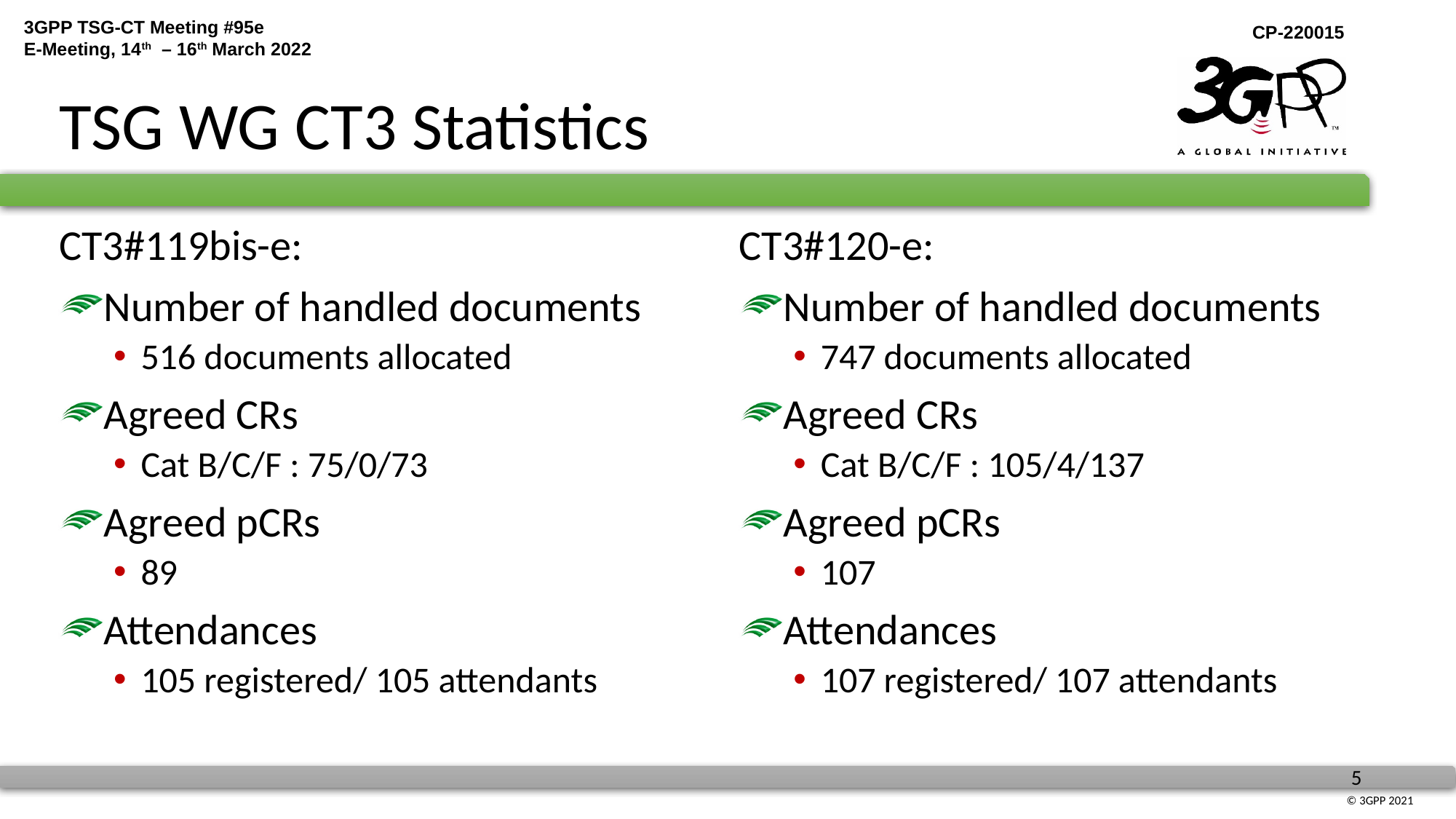

# TSG WG CT3 Statistics
CT3#119bis-e:
Number of handled documents
516 documents allocated
Agreed CRs
Cat B/C/F : 75/0/73
Agreed pCRs
89
Attendances
105 registered/ 105 attendants

CT3#120-e:
Number of handled documents
747 documents allocated
Agreed CRs
Cat B/C/F : 105/4/137
Agreed pCRs
107
Attendances
107 registered/ 107 attendants